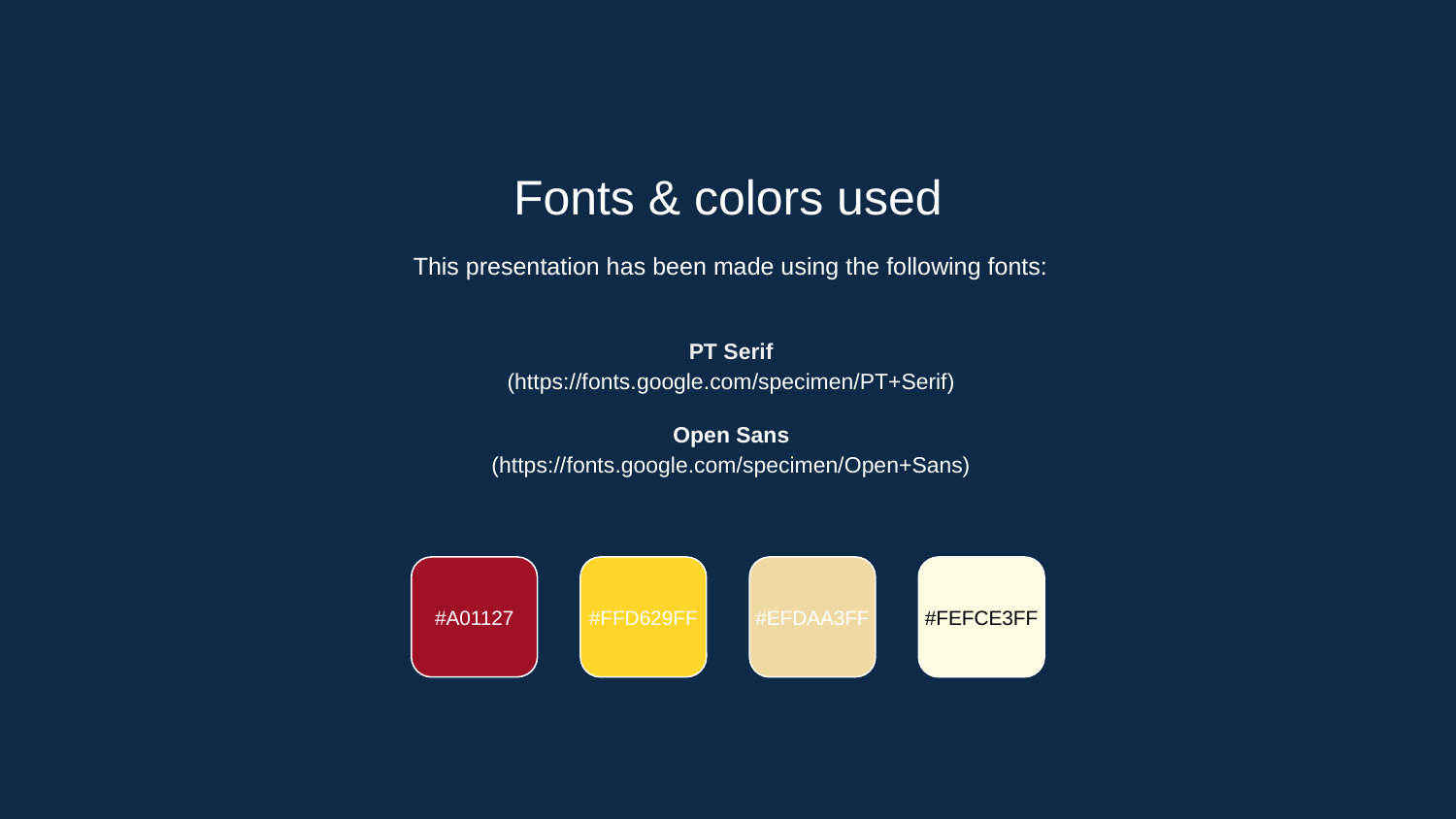

Fonts & colors used
This presentation has been made using the following fonts:

PT Serif
(https://fonts.google.com/specimen/PT+Serif)

Open Sans
(https://fonts.google.com/specimen/Open+Sans)

#A01127
#FFD629FF
#EFDAA3FF
#FEFCE3FF